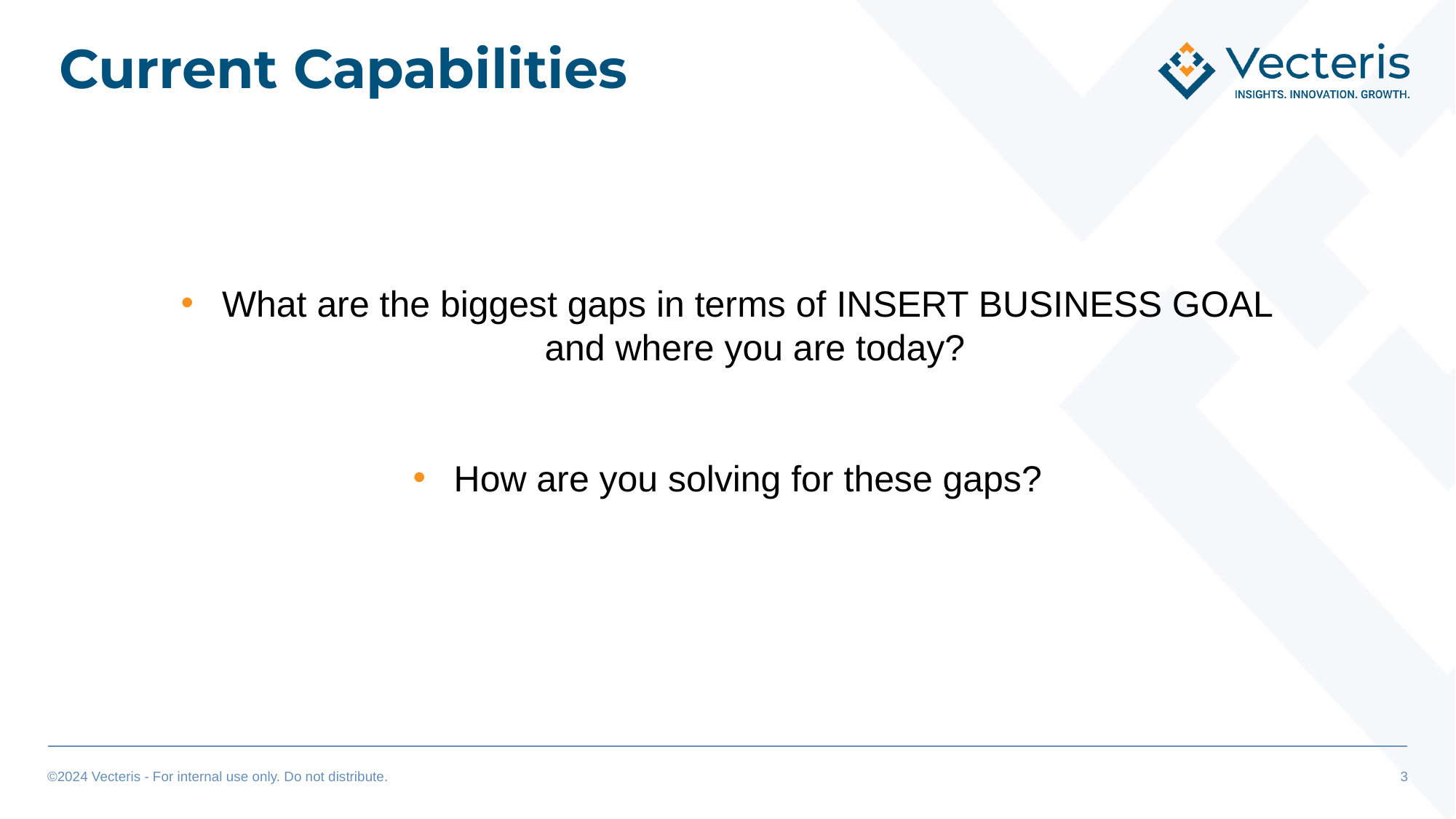

# Current Capabilities

What are the biggest gaps in terms of INSERT BUSINESS GOAL
and where you are today?

How are you solving for these gaps?